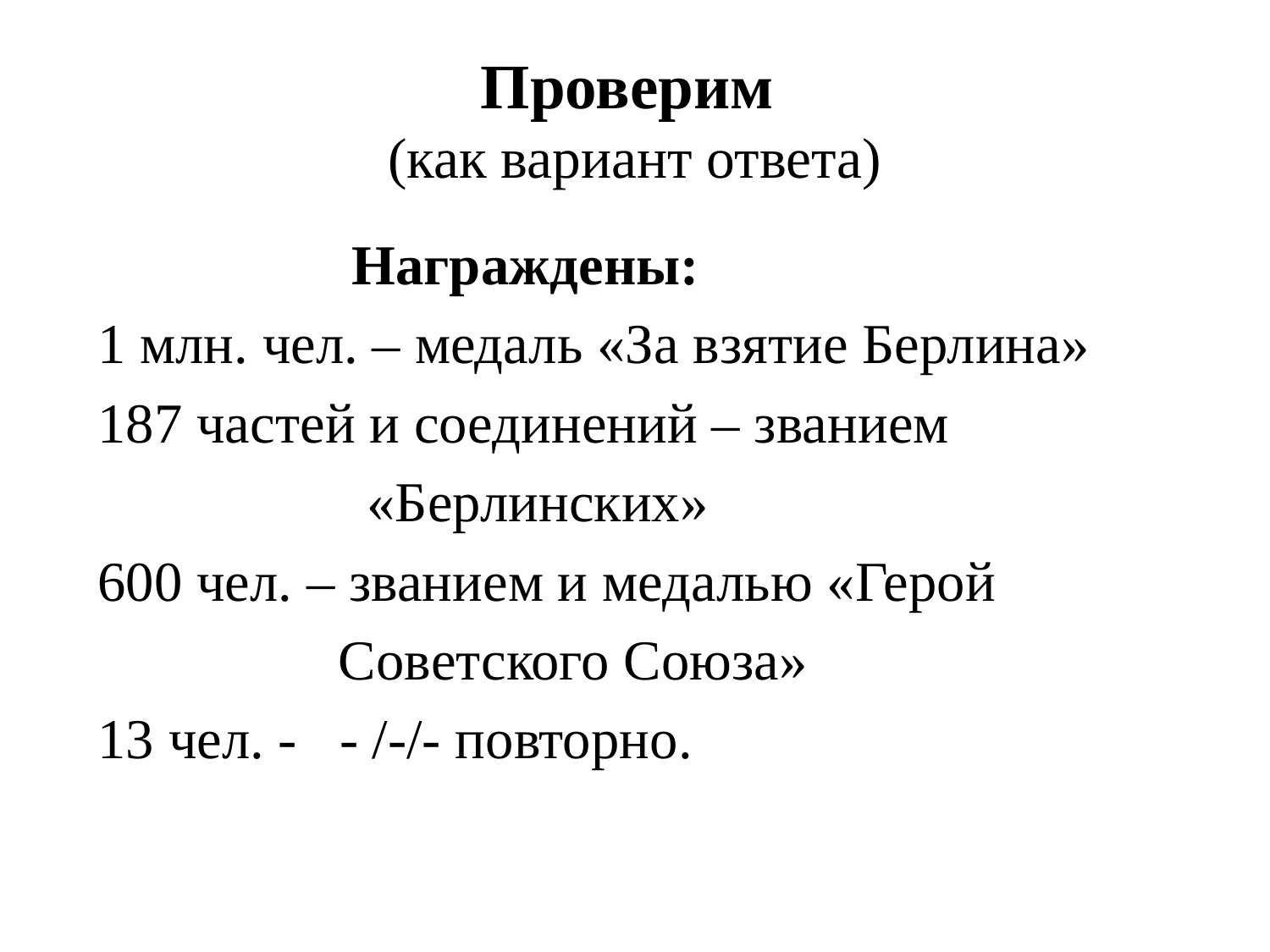

# Проверим (как вариант ответа)
		Награждены:
1 млн. чел. – медаль «За взятие Берлина»
187 частей и соединений – званием
                   «Берлинских»
600 чел. – званием и медалью «Герой
                 Советского Союза»
13 чел. -   - /-/- повторно.